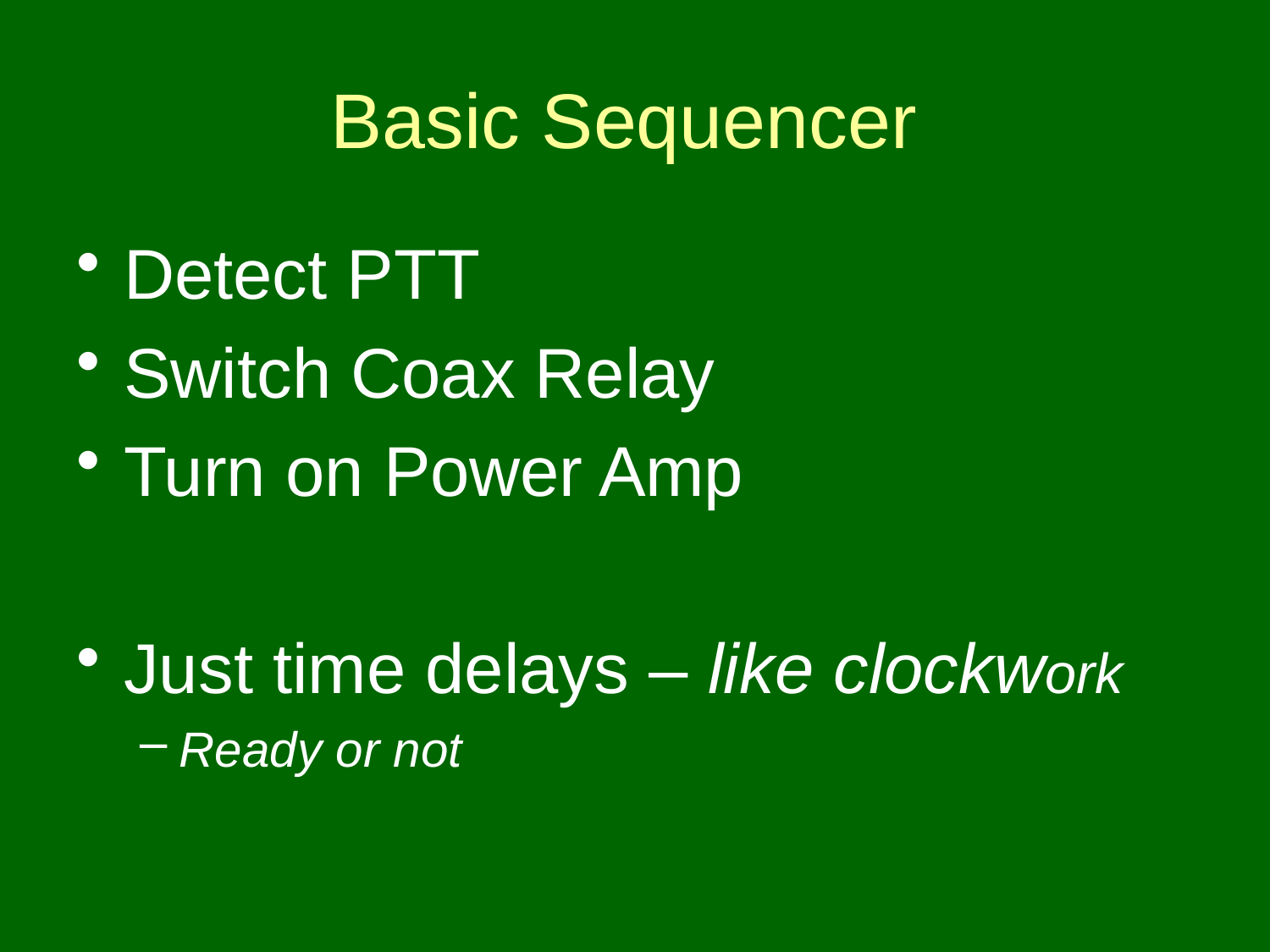

# Basic Sequencer
Detect PTT
Switch Coax Relay
Turn on Power Amp

Just time delays – like clockwork
Ready or not